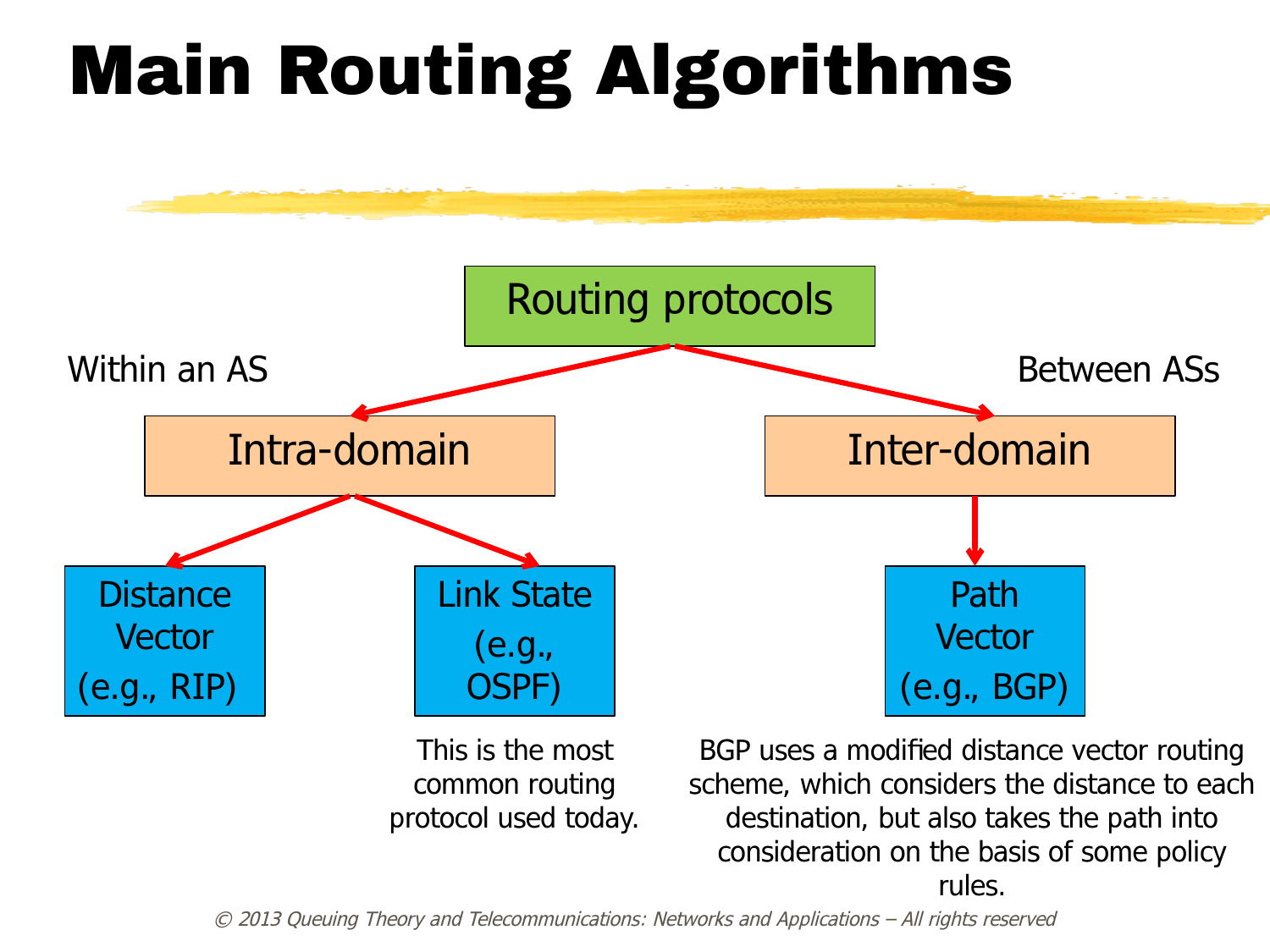

# Main Routing Algorithms
Routing protocols
Within an AS
Between ASs
Intra-domain
Inter-domain
Distance Vector
(e.g., RIP)
Link State
(e.g., OSPF)
Path Vector
(e.g., BGP)
This is the most common routing protocol used today.
BGP uses a modified distance vector routing scheme, which considers the distance to each destination, but also takes the path into consideration on the basis of some policy rules.
© 2013 Queuing Theory and Telecommunications: Networks and Applications – All rights reserved